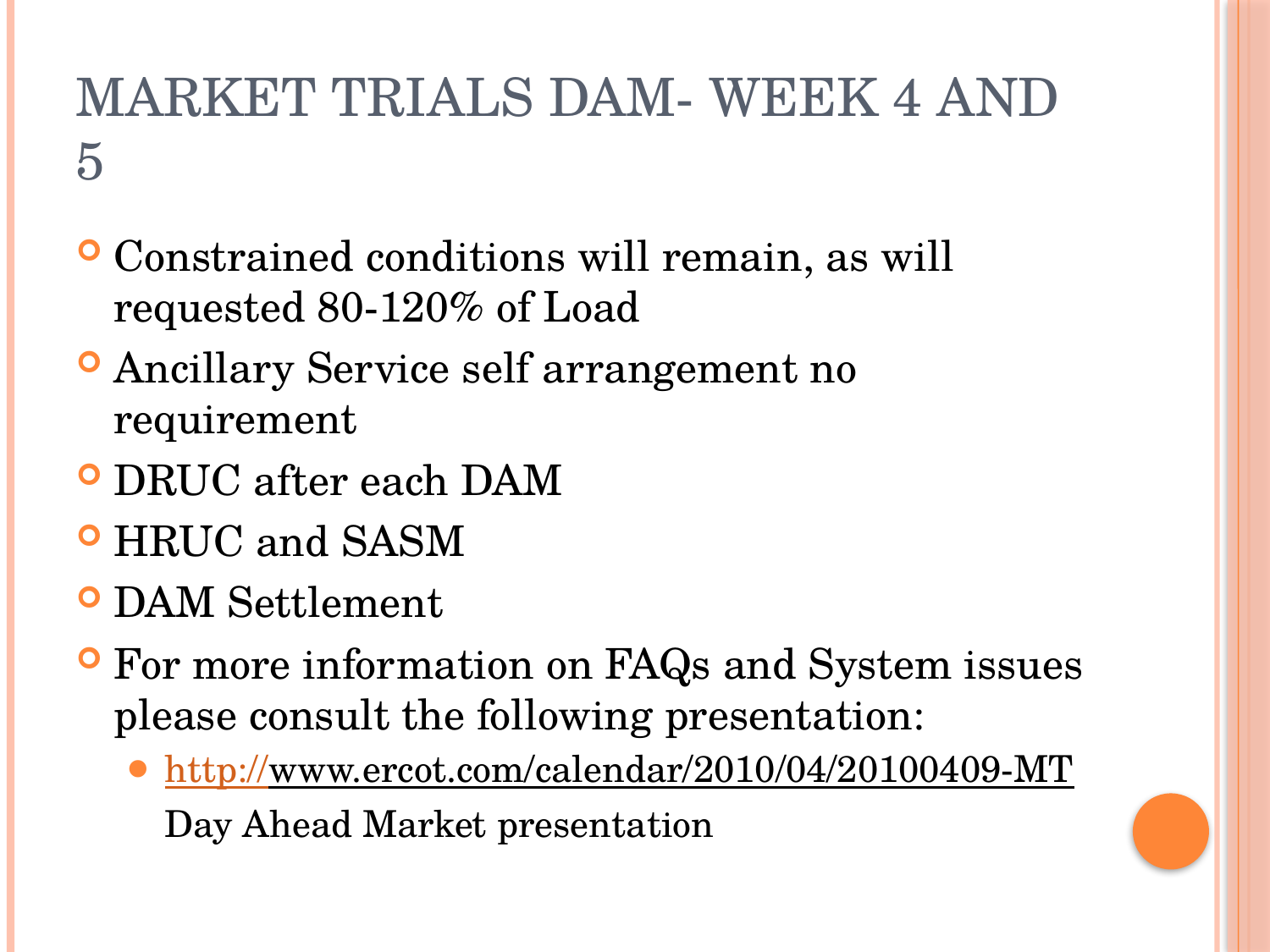

# Market Trials DAM- Week 4 and 5
Constrained conditions will remain, as will requested 80-120% of Load
Ancillary Service self arrangement no requirement
DRUC after each DAM
HRUC and SASM
DAM Settlement
For more information on FAQs and System issues please consult the following presentation:
http://www.ercot.com/calendar/2010/04/20100409-MT  Day Ahead Market presentation